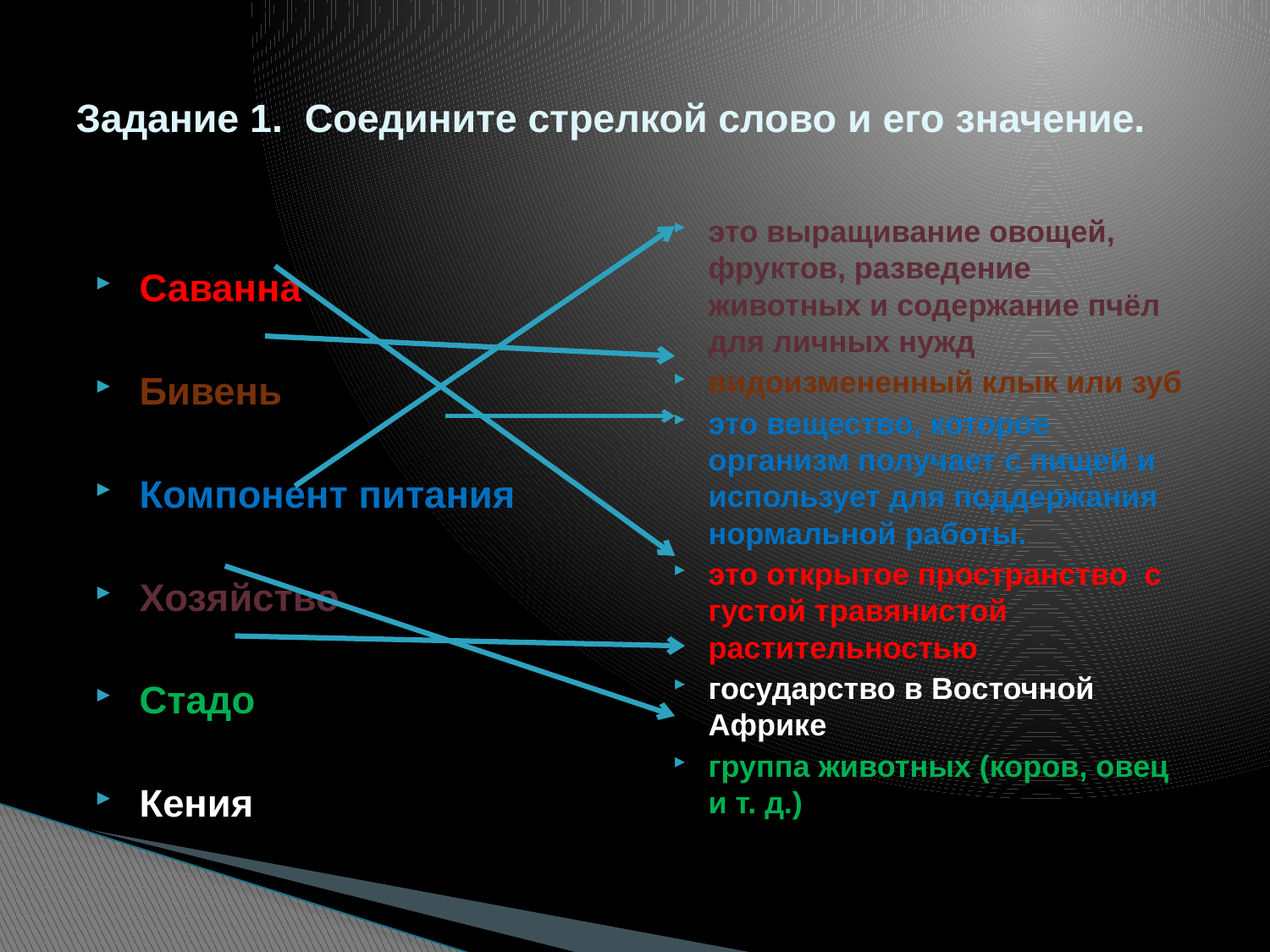

# Задание 1.  Соедините стрелкой слово и его значение.

Саванна

Бивень

Компонент питания

Хозяйство

Стадо

Кения

это выращивание овощей, фруктов, разведение  животных и содержание пчёл для личных нужд
видоизмененный клык или зуб
это вещество, которое организм получает с пищей и использует для поддержания нормальной работы.
это открытое пространство  с густой травянистой растительностью
государство в Восточной Африке
группа животных (коров, овец и т. д.)